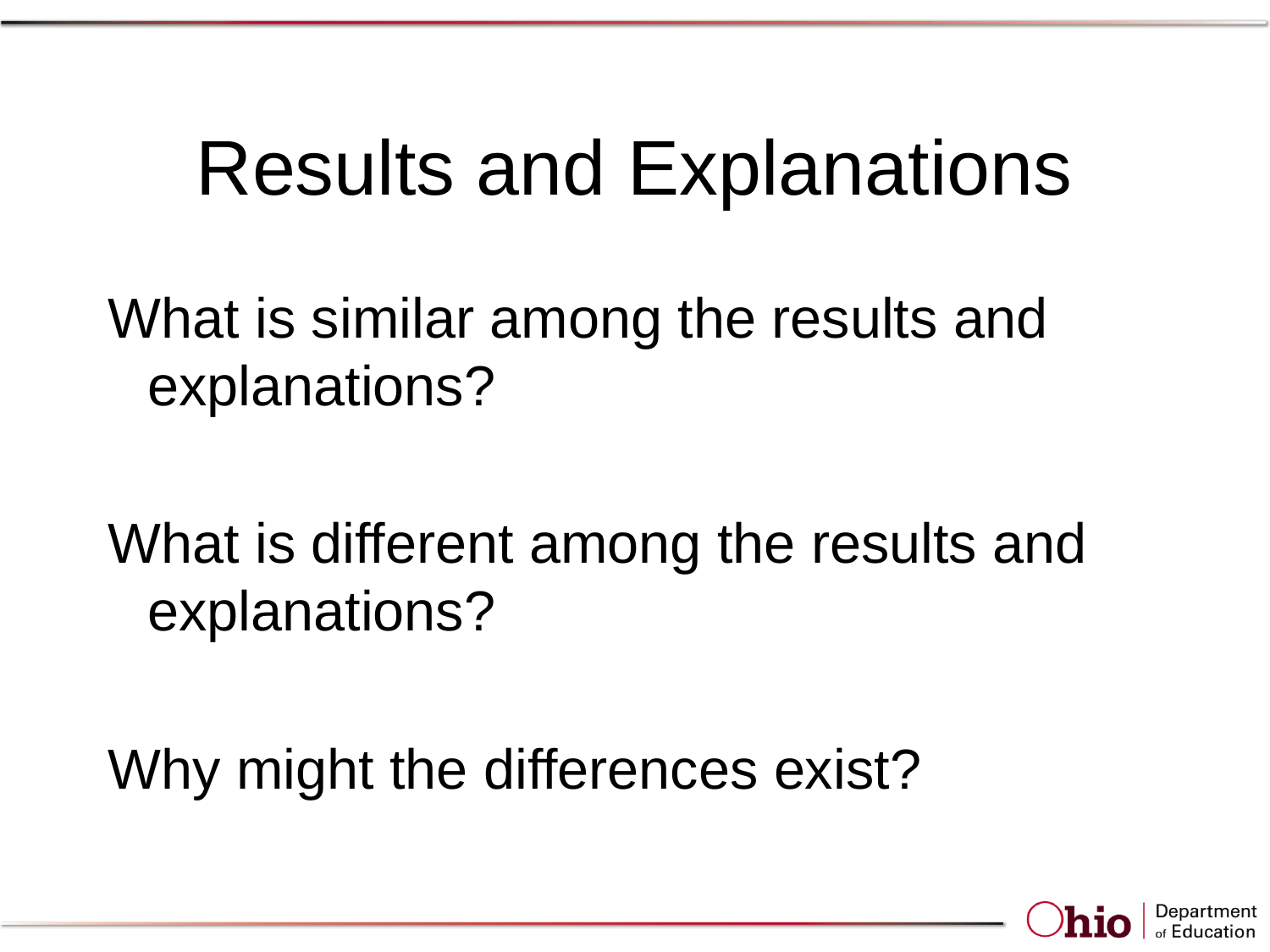

# Results and Explanations
What is similar among the results and explanations?

What is different among the results and explanations?

Why might the differences exist?